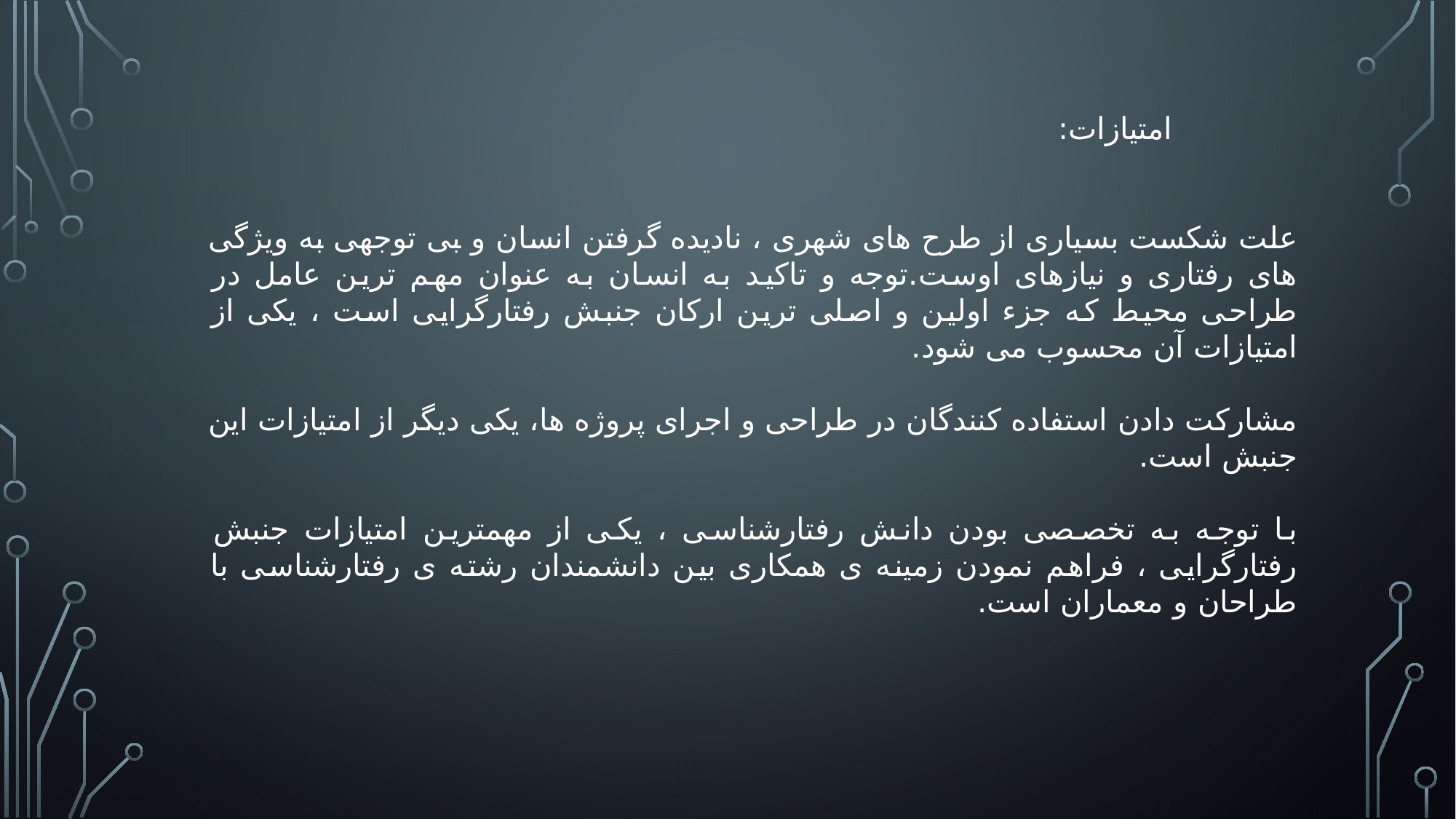

امتیازات:
علت شکست بسیاری از طرح های شهری ، نادیده گرفتن انسان و بی توجهی به ویژگی های رفتاری و نیازهای اوست.توجه و تاکید به انسان به عنوان مهم ترین عامل در طراحی محیط که جزء اولین و اصلی ترین ارکان جنبش رفتارگرایی است ، یکی از امتیازات آن محسوب می شود.

مشارکت دادن استفاده کنندگان در طراحی و اجرای پروژه ها، یکی دیگر از امتیازات این جنبش است.

با توجه به تخصصی بودن دانش رفتارشناسی ، یکی از مهمترین امتیازات جنبش رفتارگرایی ، فراهم نمودن زمینه ی همکاری بین دانشمندان رشته ی رفتارشناسی با طراحان و معماران است.